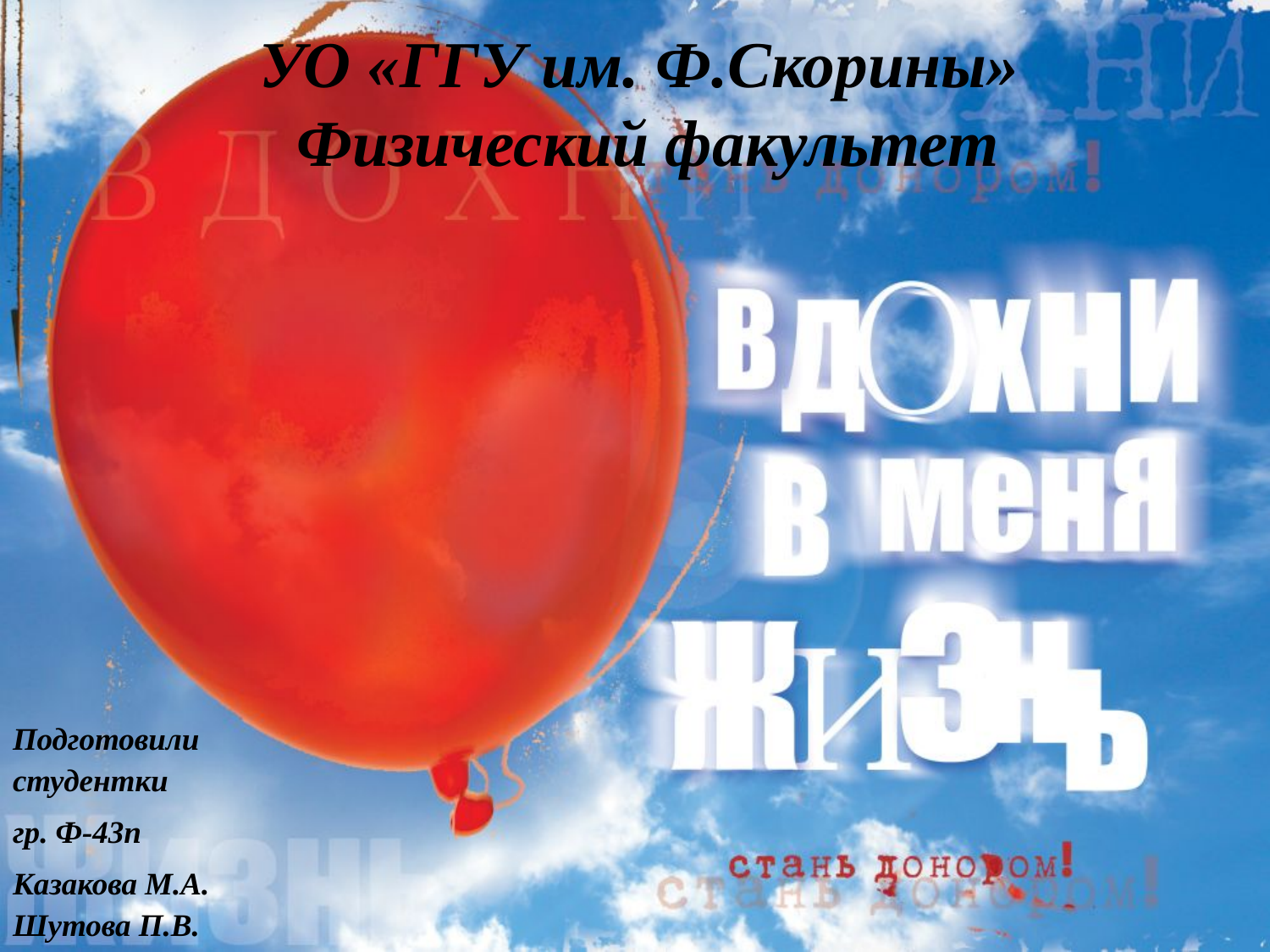

# УО «ГГУ им. Ф.Скорины» Физический факультет
Подготовили студентки
гр. Ф-43п
Казакова М.А. Шутова П.В.